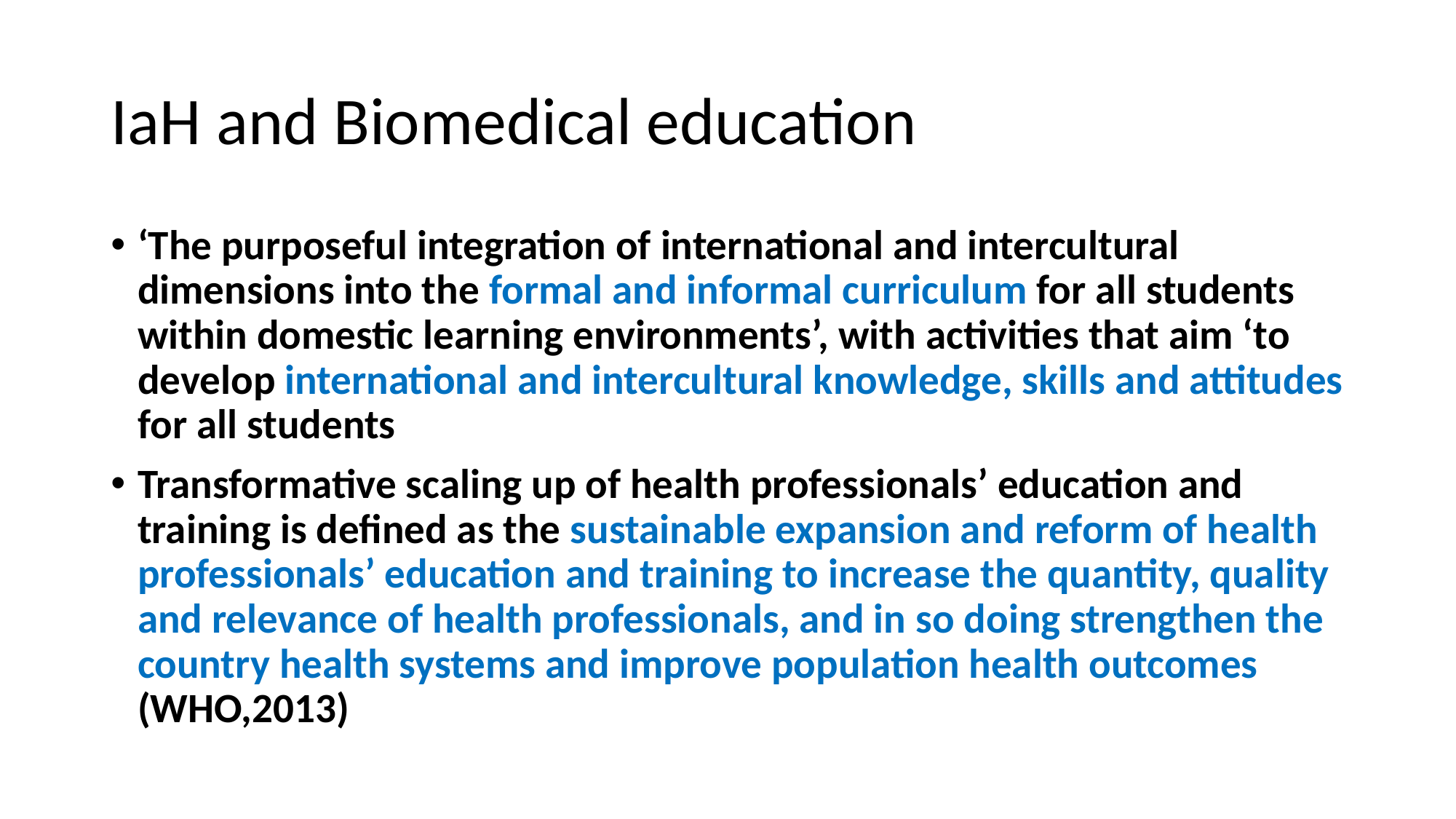

# IaH and Biomedical education
‘The purposeful integration of international and intercultural dimensions into the formal and informal curriculum for all students within domestic learning environments’, with activities that aim ‘to develop international and intercultural knowledge, skills and attitudes for all students
Transformative scaling up of health professionals’ education and training is defined as the sustainable expansion and reform of health professionals’ education and training to increase the quantity, quality and relevance of health professionals, and in so doing strengthen the country health systems and improve population health outcomes (WHO,2013)